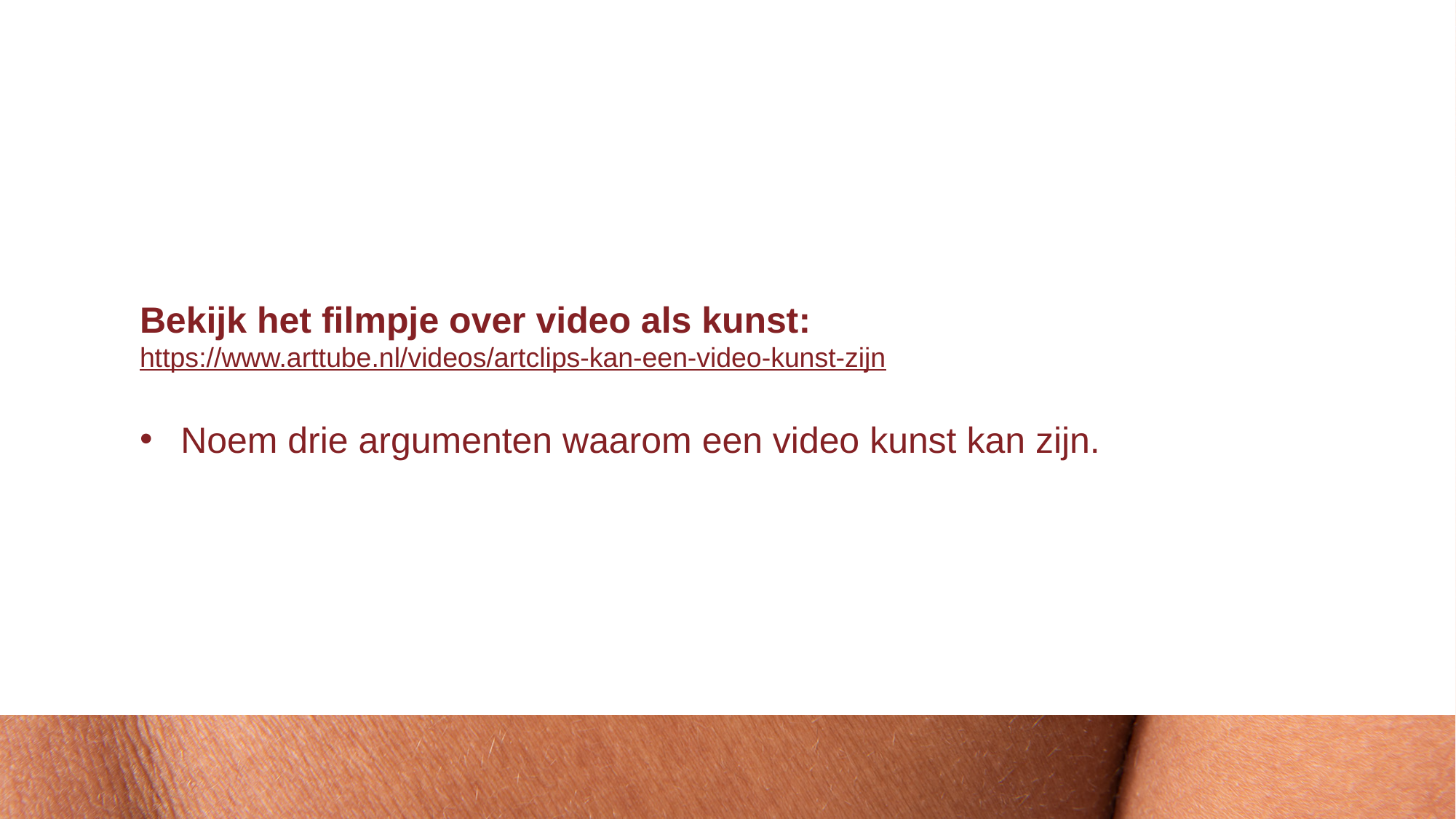

Bekijk het filmpje over video als kunst:
https://www.arttube.nl/videos/artclips-kan-een-video-kunst-zijn

Noem drie argumenten waarom een video kunst kan zijn.